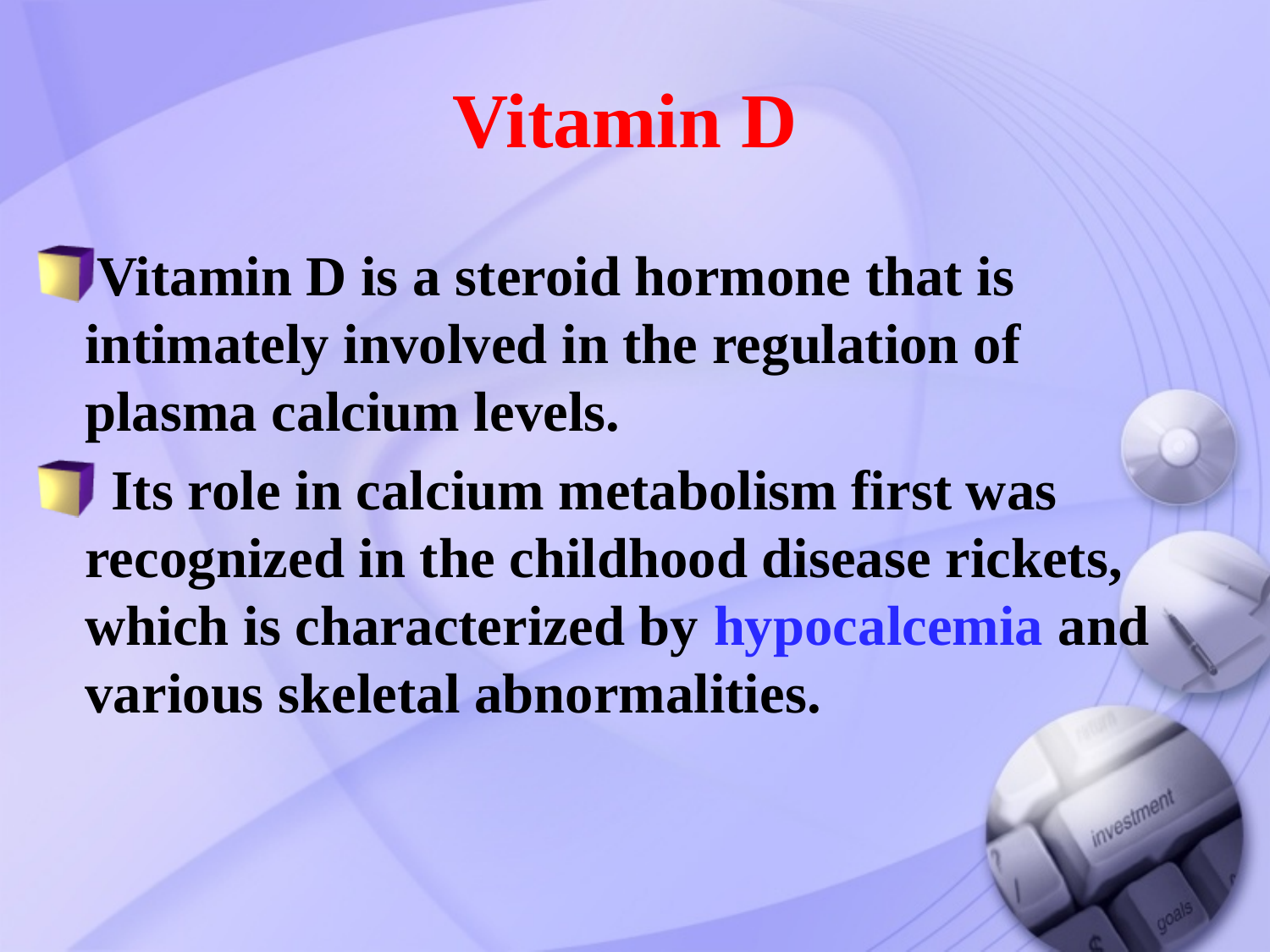

# Vitamin D
Vitamin D is a steroid hormone that is intimately involved in the regulation of plasma calcium levels.
 Its role in calcium metabolism first was recognized in the childhood disease rickets, which is characterized by hypocalcemia and various skeletal abnormalities.